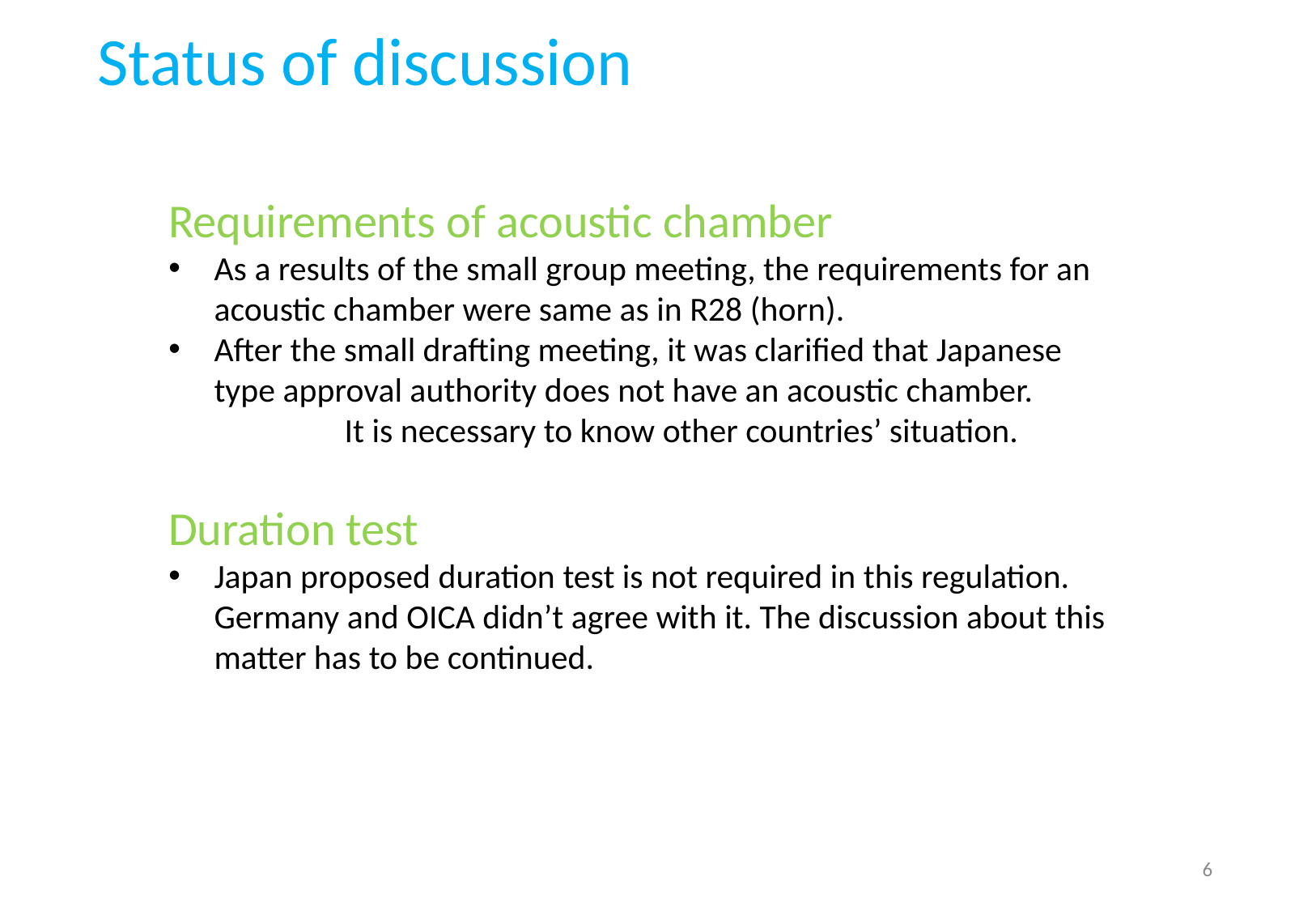

Status of discussion

Requirements of acoustic chamber
As a results of the small group meeting, the requirements for an acoustic chamber were same as in R28 (horn).
After the small drafting meeting, it was clarified that Japanese type approval authority does not have an acoustic chamber.                             It is necessary to know other countries’ situation.

Duration test
Japan proposed duration test is not required in this regulation. Germany and OICA didn’t agree with it. The discussion about this matter has to be continued.
6